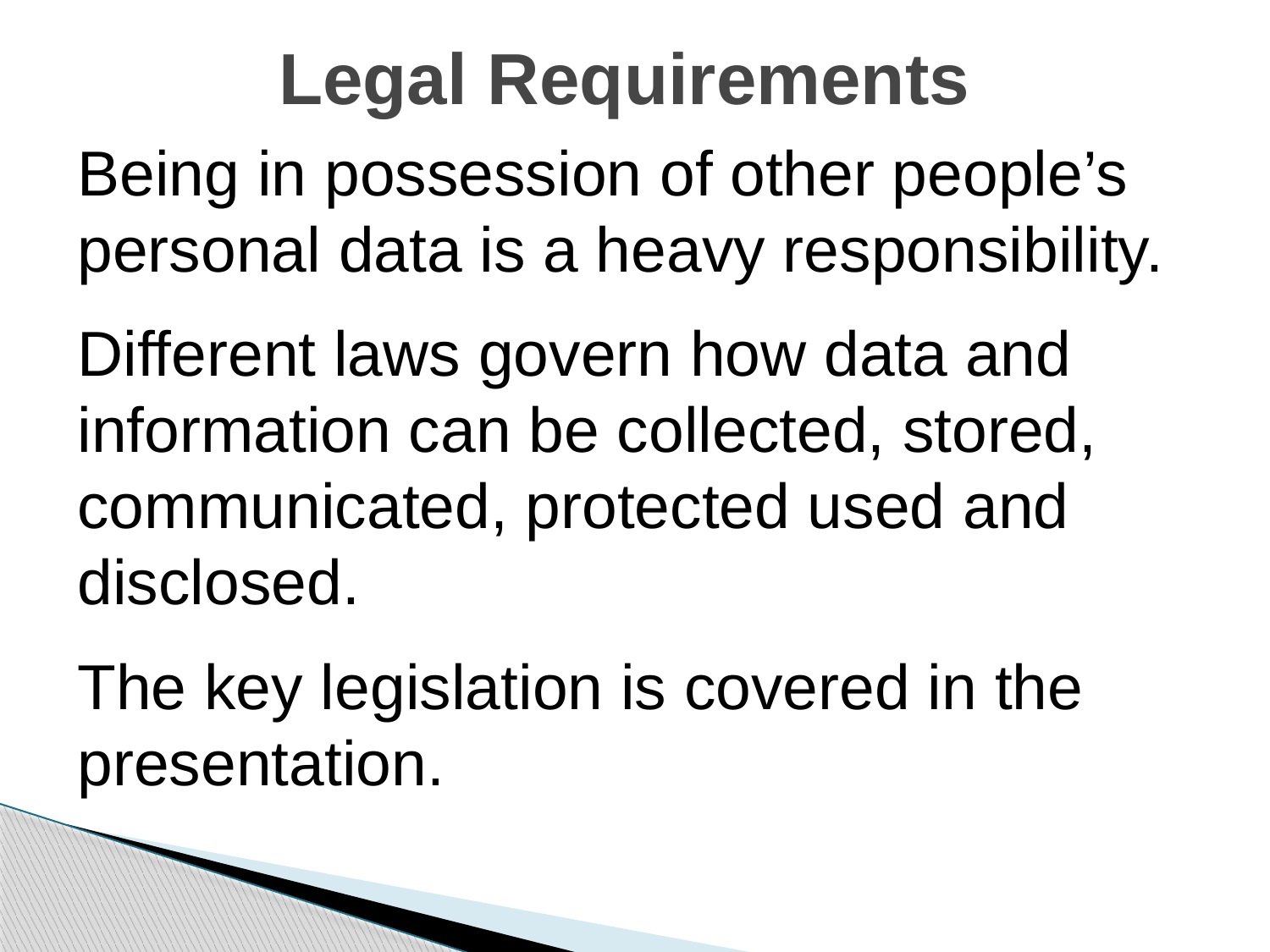

# Legal Requirements
Being in possession of other people’s personal data is a heavy responsibility.
Different laws govern how data and information can be collected, stored, communicated, protected used and disclosed.
The key legislation is covered in the presentation.